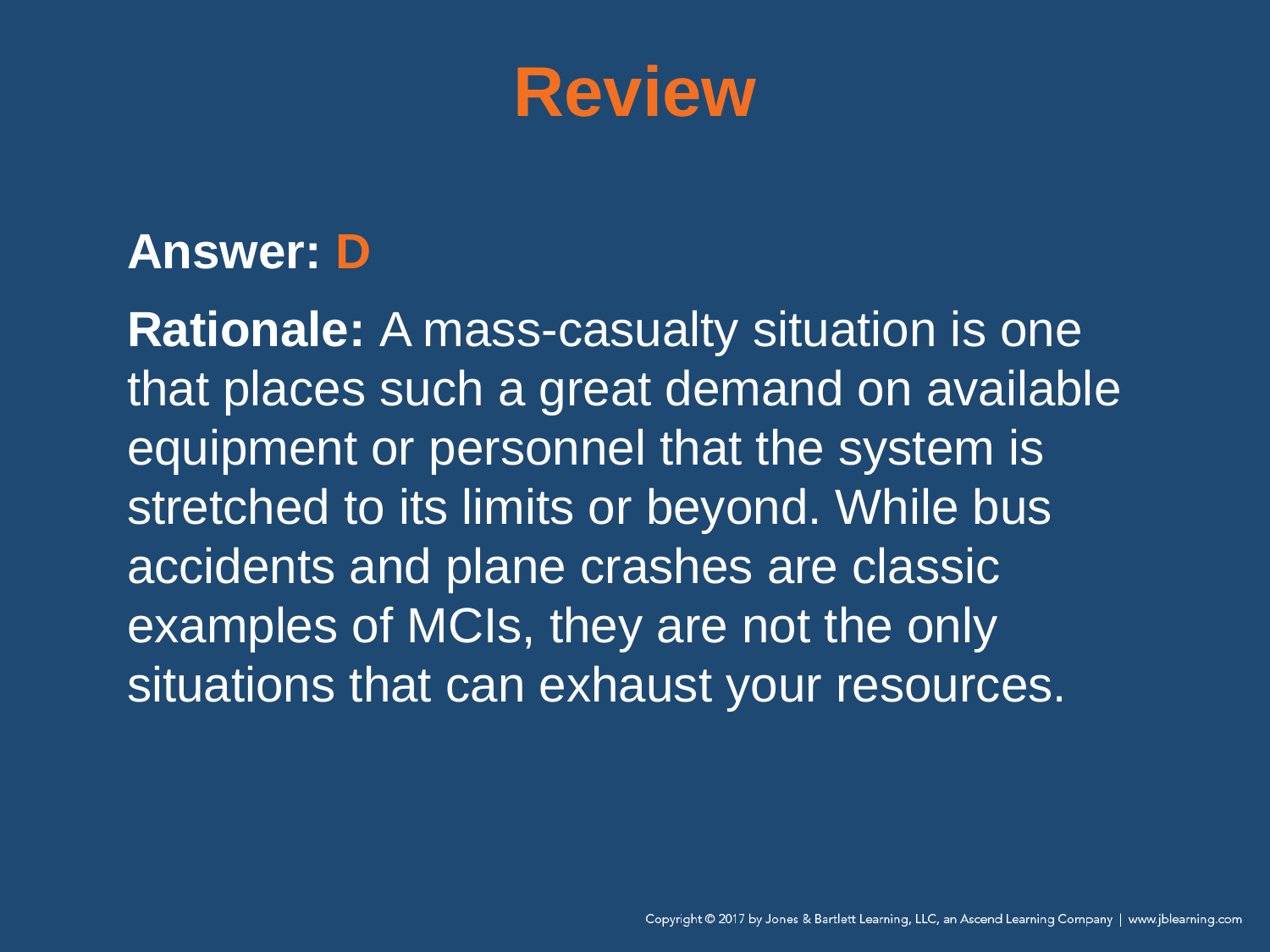

# Review
Answer: D
Rationale: A mass-casualty situation is one that places such a great demand on available equipment or personnel that the system is stretched to its limits or beyond. While bus accidents and plane crashes are classic examples of MCIs, they are not the only situations that can exhaust your resources.